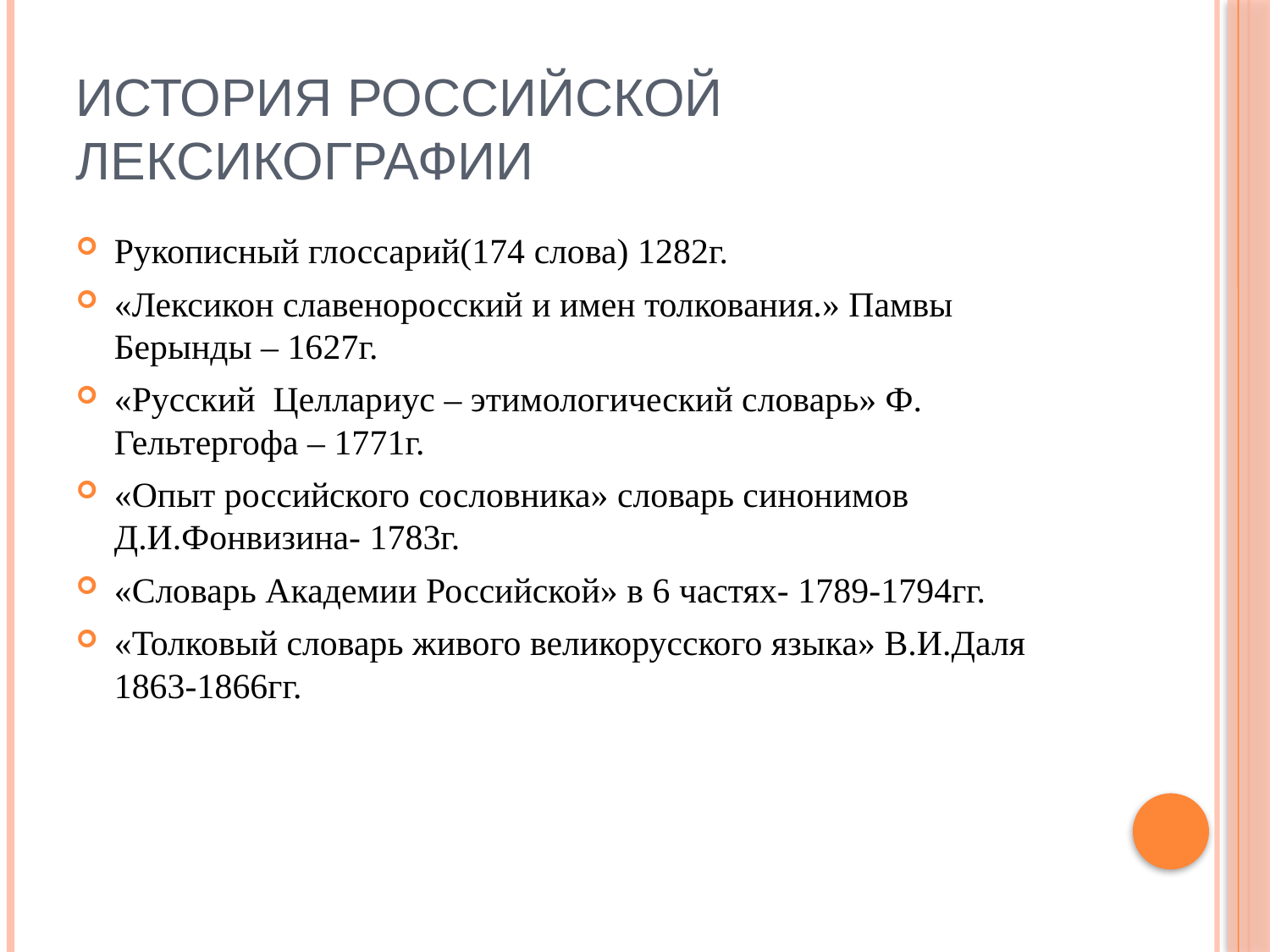

# История российской лексикографии
Рукописный глоссарий(174 слова) 1282г.
«Лексикон славеноросский и имен толкования.» Памвы Берынды – 1627г.
«Русский  Целлариус – этимологический словарь» Ф. Гельтергофа – 1771г.
«Опыт российского сословника» словарь синонимов Д.И.Фонвизина- 1783г.
«Словарь Академии Российской» в 6 частях- 1789-1794гг.
«Толковый словарь живого великорусского языка» В.И.Даля 1863-1866гг.